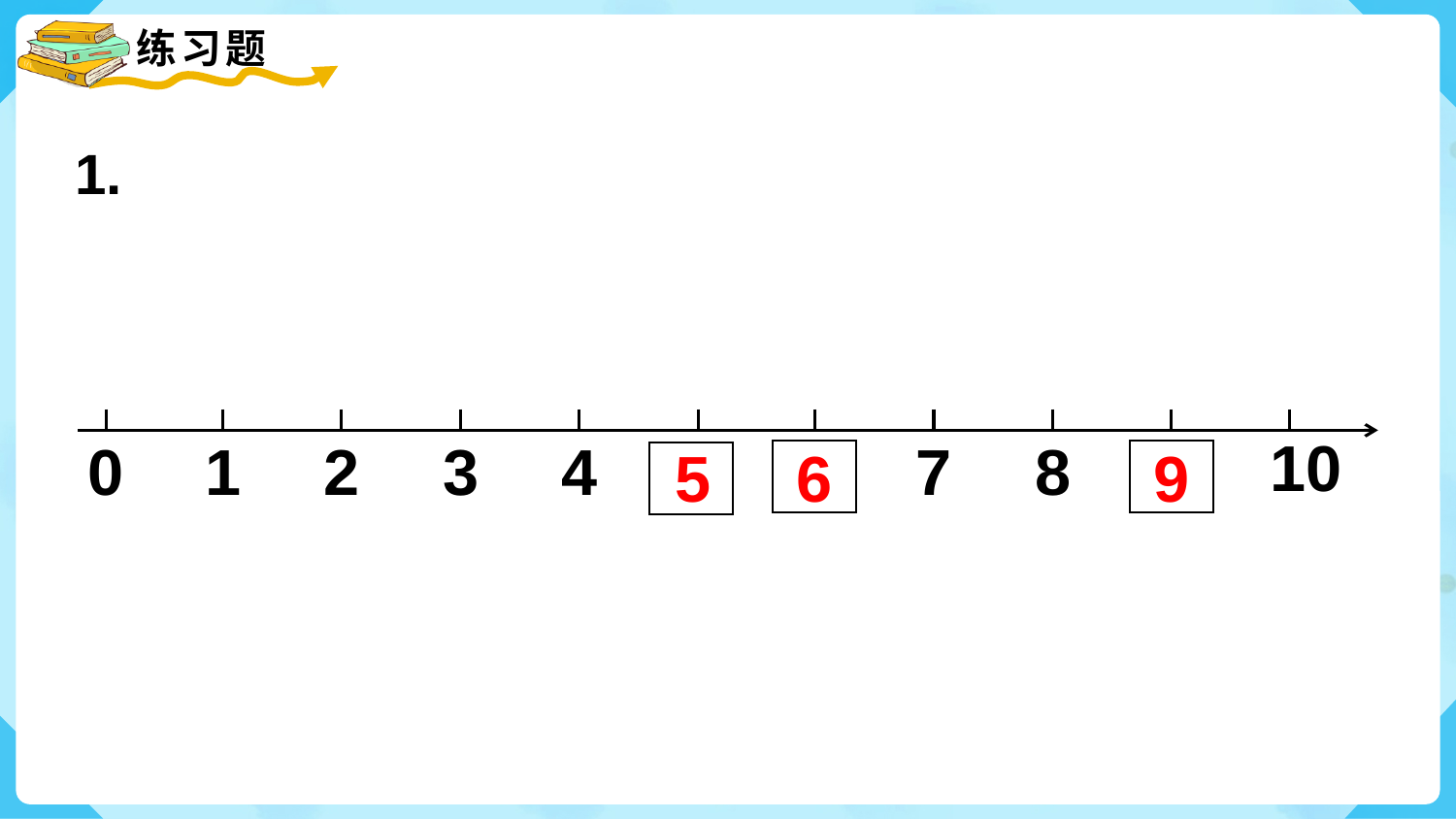

1.
10
0
1
2
3
4
7
8

5
6
9